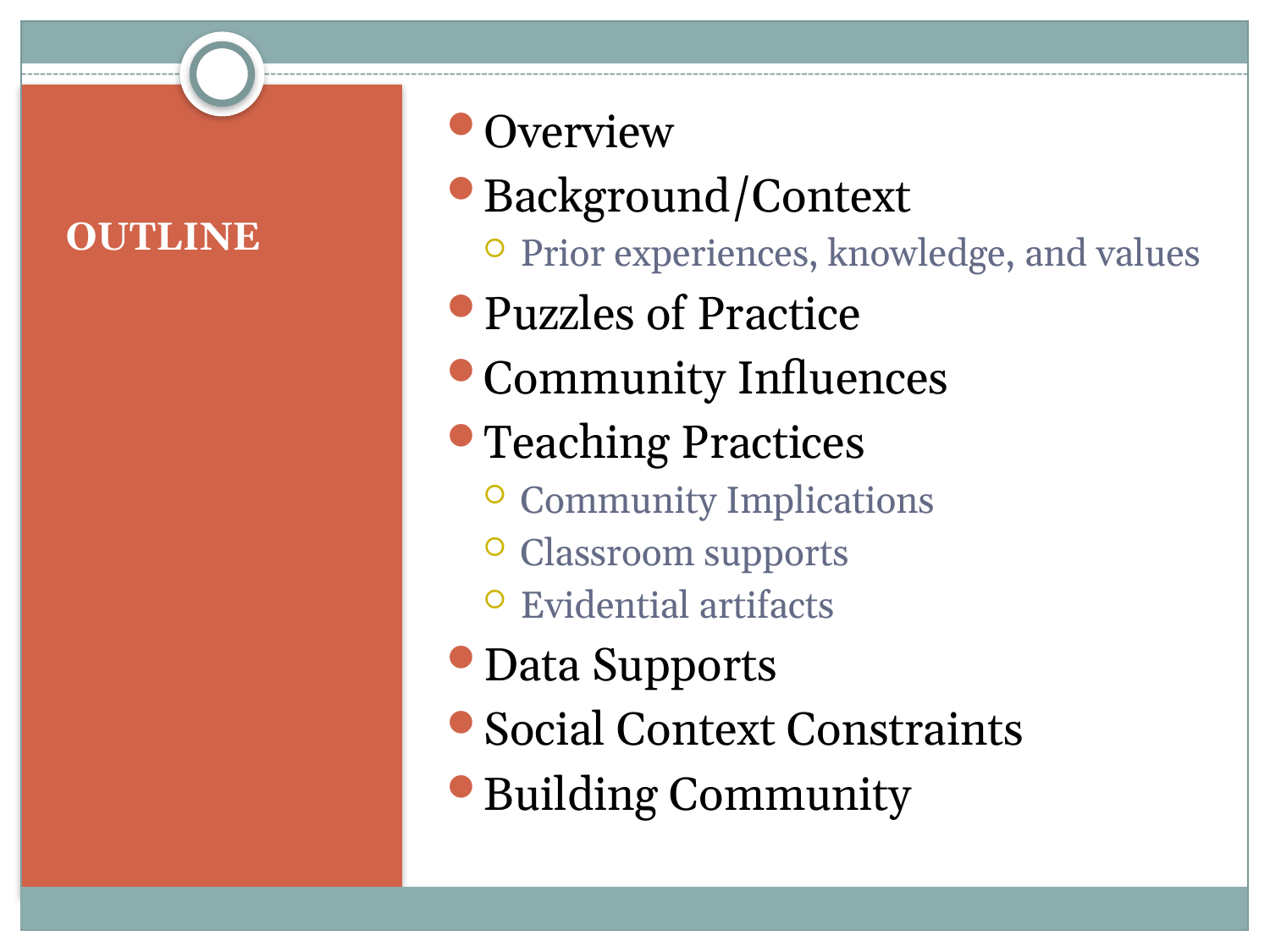

Overview
Background/Context
Prior experiences, knowledge, and values
Puzzles of Practice
Community Influences
Teaching Practices
Community Implications
Classroom supports
Evidential artifacts
Data Supports
Social Context Constraints
Building Community
# OUTLINE